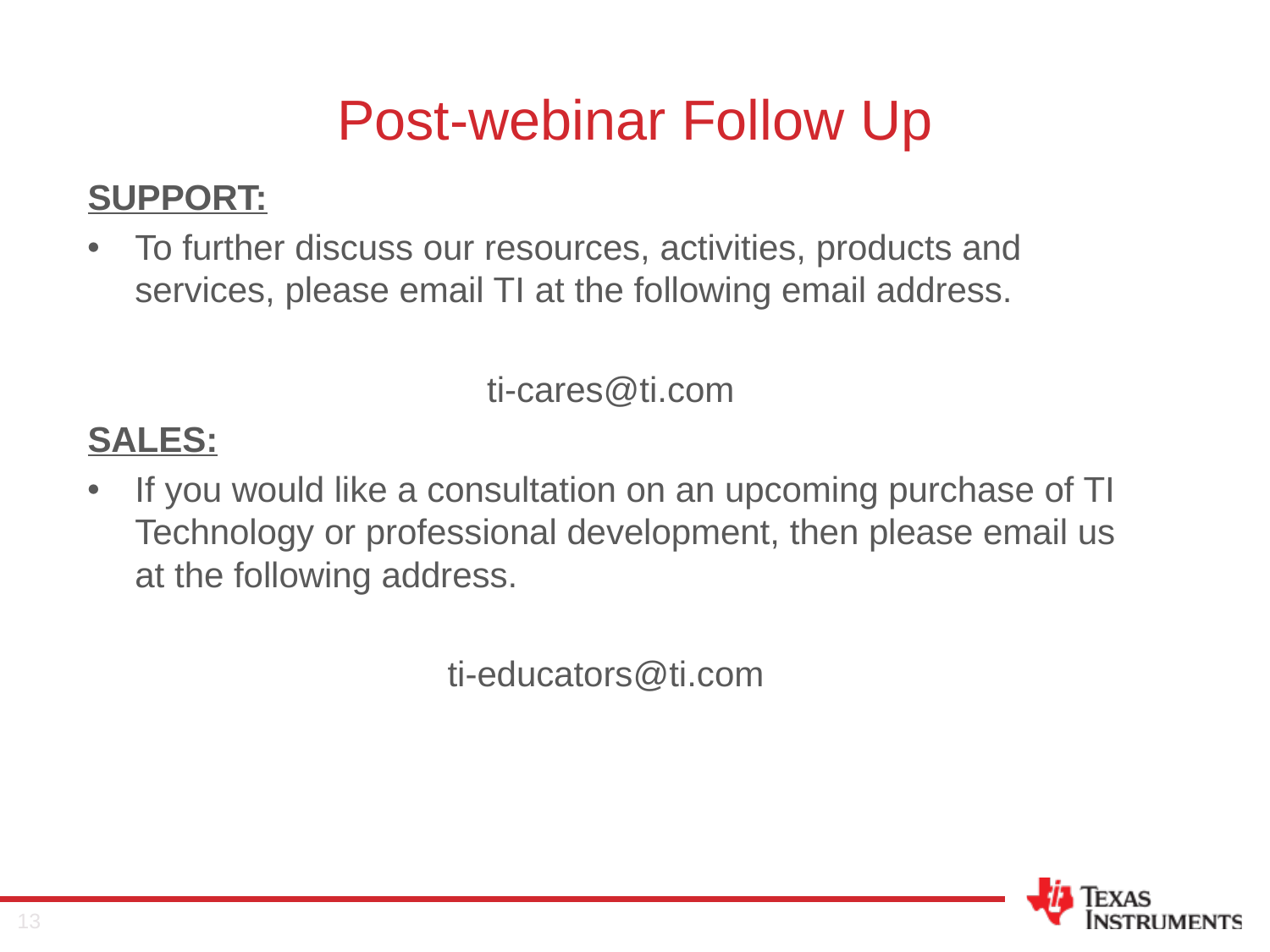

# Post-webinar Follow Up

SUPPORT:
To further discuss our resources, activities, products and services, please email TI at the following email address.

ti-cares@ti.com
SALES:
If you would like a consultation on an upcoming purchase of TI Technology or professional development, then please email us at the following address.

ti-educators@ti.com